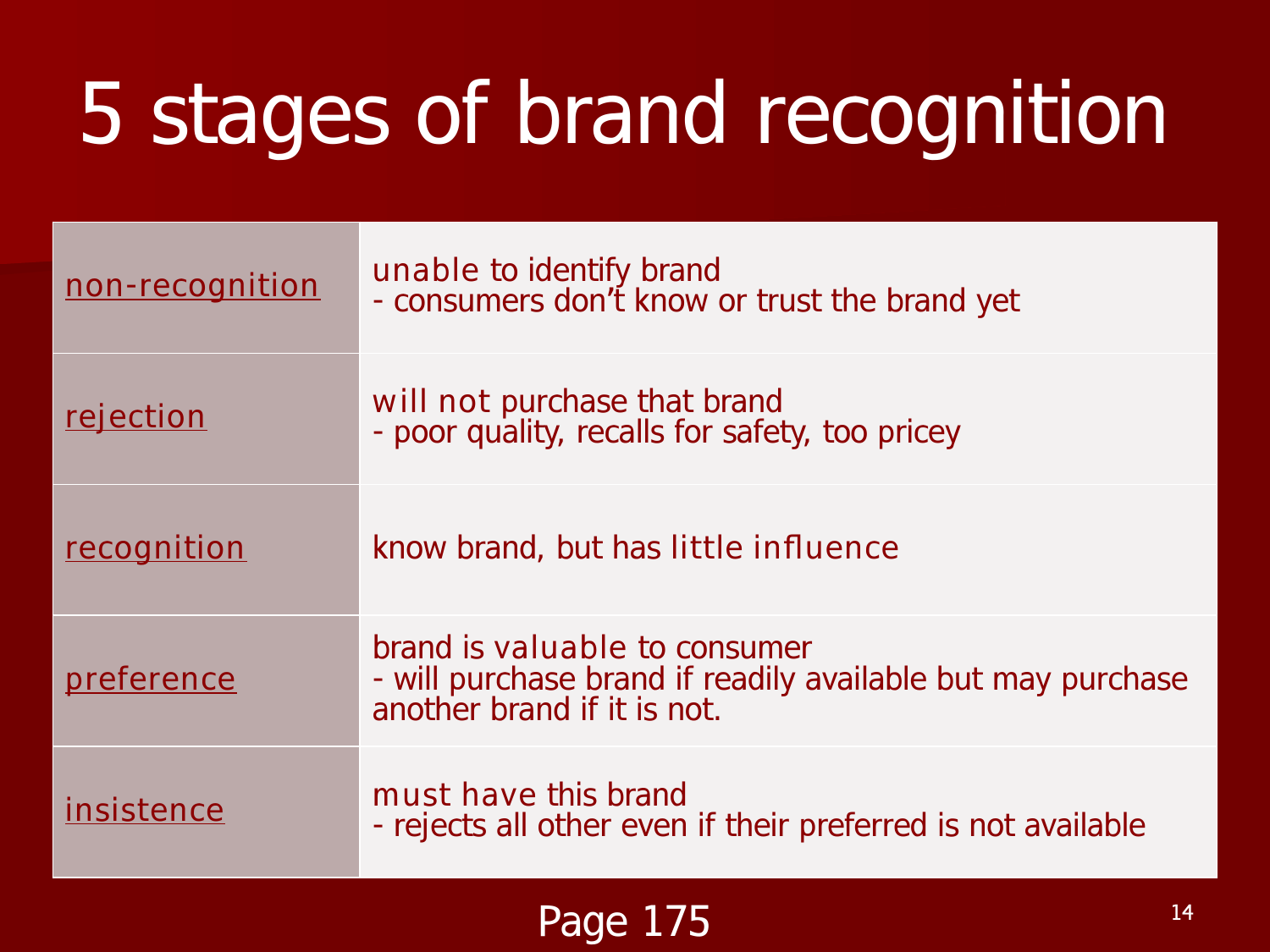

5 stages of brand recognition
| non-recognition | unable to identify brand - consumers don’t know or trust the brand yet |
| --- | --- |
| rejection | will not purchase that brand - poor quality, recalls for safety, too pricey |
| recognition | know brand, but has little influence |
| preference | brand is valuable to consumer - will purchase brand if readily available but may purchase another brand if it is not. |
| insistence | must have this brand - rejects all other even if their preferred is not available |
14
Page 175